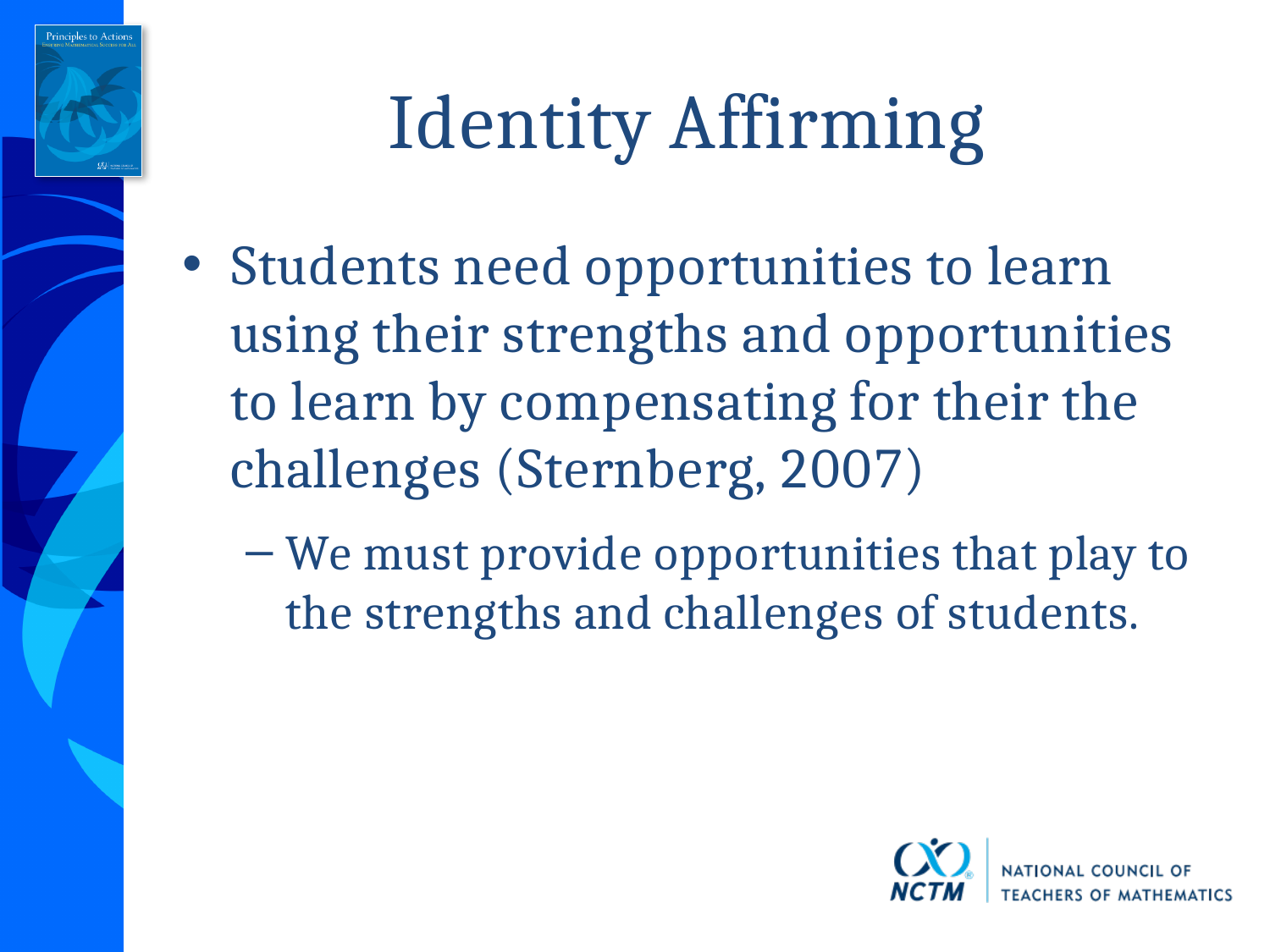

# Identity Affirming
Students need opportunities to learn using their strengths and opportunities to learn by compensating for their the challenges (Sternberg, 2007)
We must provide opportunities that play to the strengths and challenges of students.